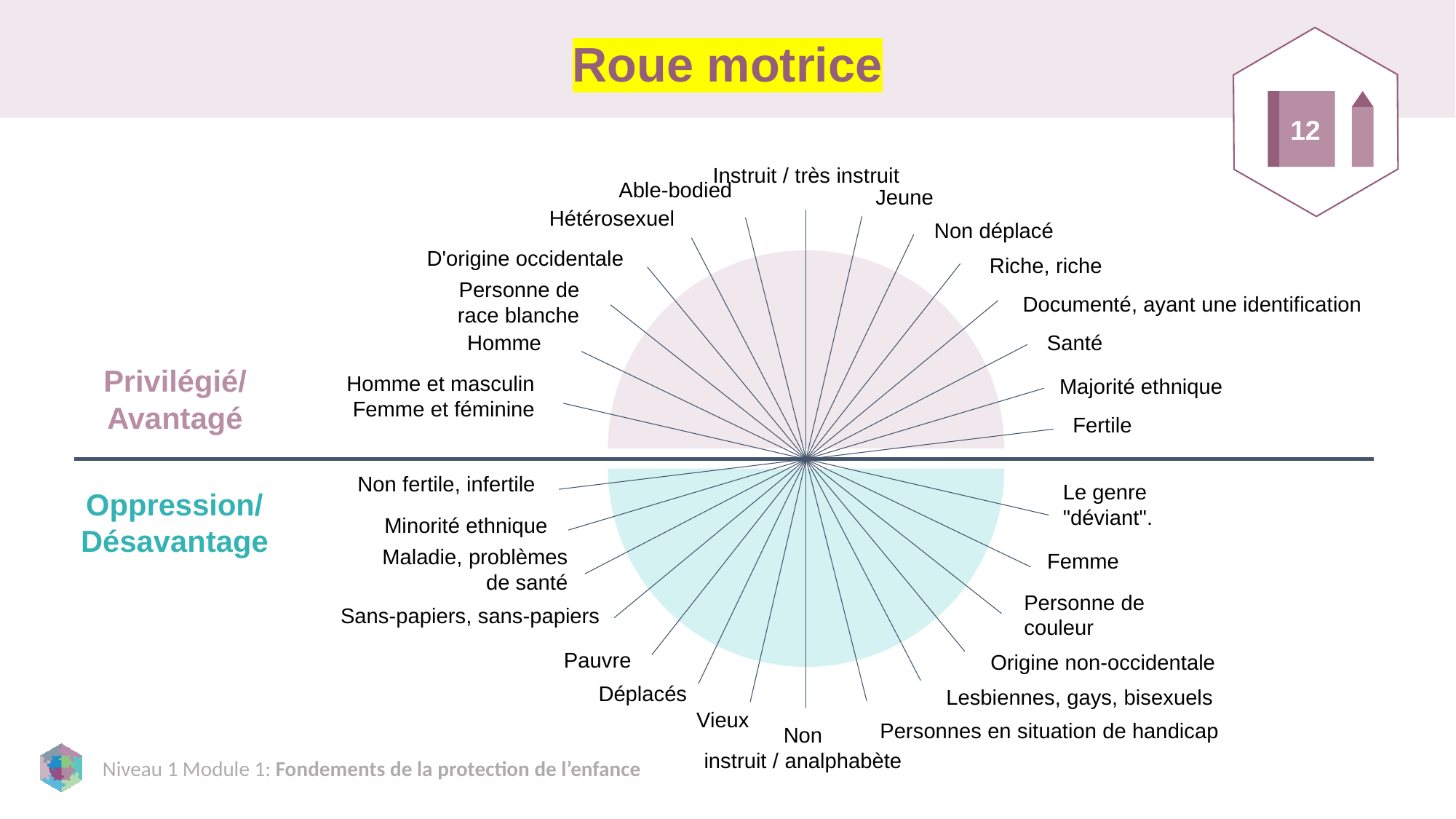

ROUE MOTRICE
# Roue motrice

12

Instruit / très instruit
Able-bodied
Jeune
Hétérosexuel
Non déplacé

D'origine occidentale
Riche, riche
Personne de race blanche
Documenté, ayant une identification
Homme
Santé
Privilégié/ Avantagé
Majorité ethnique
Homme et masculin
Femme et féminine
Fertile
Non fertile, infertile
Oppression/ Désavantage
Le genre "déviant".
Minorité ethnique
Femme
Maladie, problèmes de santé
Personne de couleur
Sans-papiers, sans-papiers
Origine non-occidentale
Pauvre
Lesbiennes, gays, bisexuels
Déplacés
Personnes en situation de handicap
Vieux
Non
instruit / analphabète